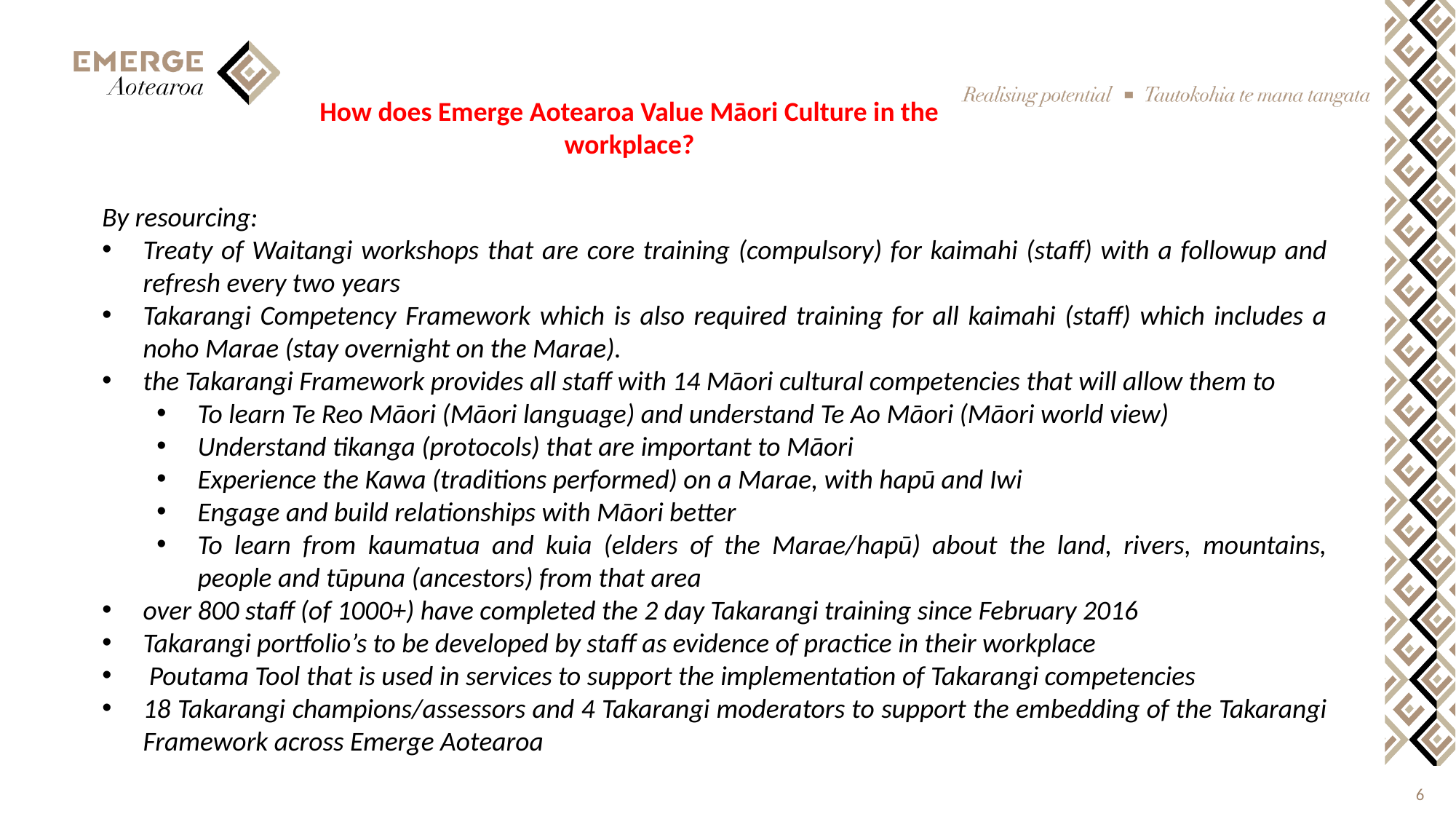

How does Emerge Aotearoa Value Māori Culture in the workplace?
By resourcing:
Treaty of Waitangi workshops that are core training (compulsory) for kaimahi (staff) with a followup and refresh every two years
Takarangi Competency Framework which is also required training for all kaimahi (staff) which includes a noho Marae (stay overnight on the Marae).
the Takarangi Framework provides all staff with 14 Māori cultural competencies that will allow them to
To learn Te Reo Māori (Māori language) and understand Te Ao Māori (Māori world view)
Understand tikanga (protocols) that are important to Māori
Experience the Kawa (traditions performed) on a Marae, with hapū and Iwi
Engage and build relationships with Māori better
To learn from kaumatua and kuia (elders of the Marae/hapū) about the land, rivers, mountains, people and tūpuna (ancestors) from that area
over 800 staff (of 1000+) have completed the 2 day Takarangi training since February 2016
Takarangi portfolio’s to be developed by staff as evidence of practice in their workplace
 Poutama Tool that is used in services to support the implementation of Takarangi competencies
18 Takarangi champions/assessors and 4 Takarangi moderators to support the embedding of the Takarangi Framework across Emerge Aotearoa